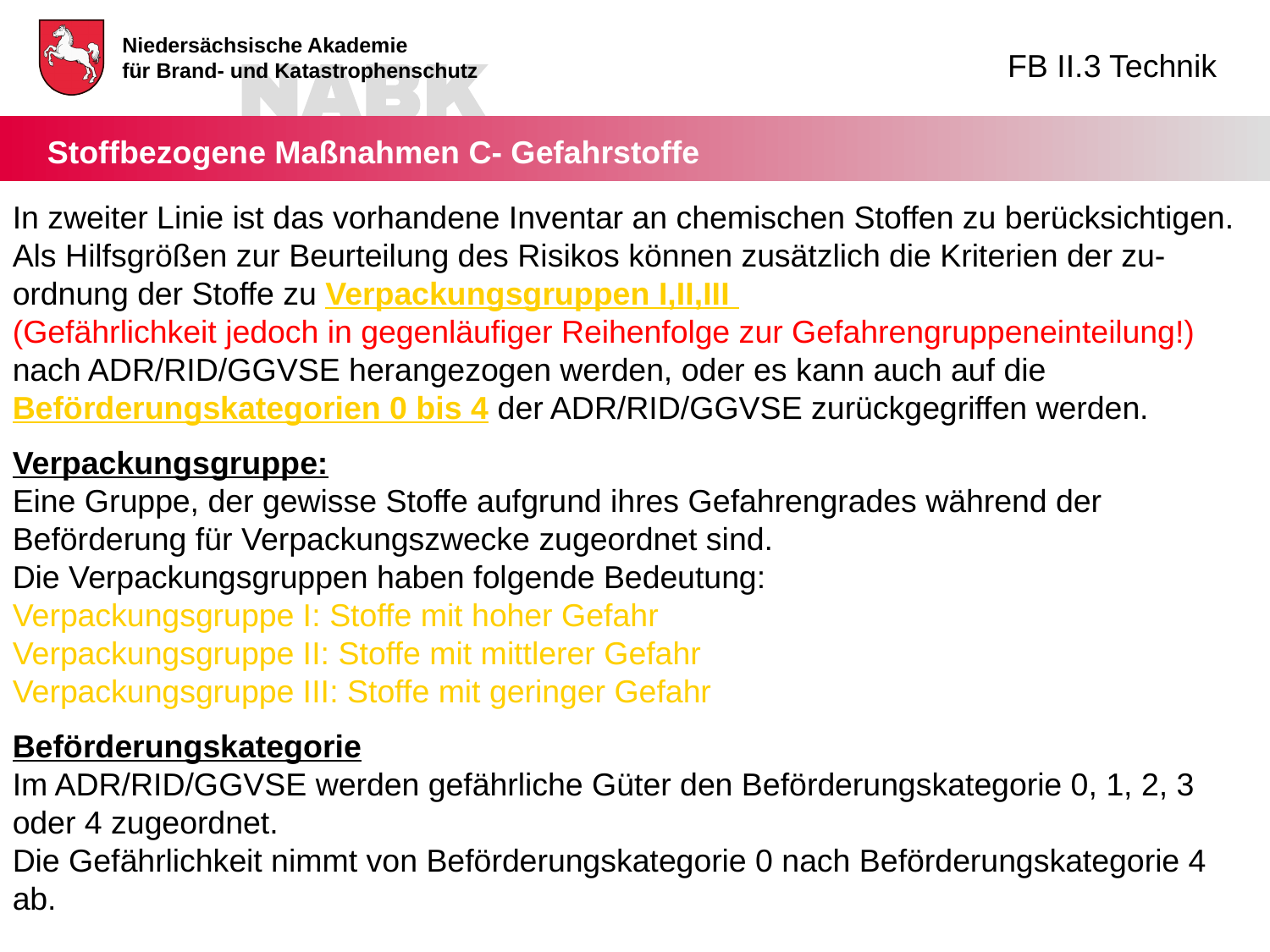

In zweiter Linie ist das vorhandene Inventar an chemischen Stoffen zu berücksichtigen. Als Hilfsgrößen zur Beurteilung des Risikos können zusätzlich die Kriterien der zu-
ordnung der Stoffe zu Verpackungsgruppen I,II,III
(Gefährlichkeit jedoch in gegenläufiger Reihenfolge zur Gefahrengruppeneinteilung!) nach ADR/RID/GGVSE herangezogen werden, oder es kann auch auf die
Beförderungskategorien 0 bis 4 der ADR/RID/GGVSE zurückgegriffen werden.

Verpackungsgruppe:
Eine Gruppe, der gewisse Stoffe aufgrund ihres Gefahrengrades während der
Beförderung für Verpackungszwecke zugeordnet sind.
Die Verpackungsgruppen haben folgende Bedeutung:
Verpackungsgruppe I: Stoffe mit hoher Gefahr
Verpackungsgruppe II: Stoffe mit mittlerer Gefahr
Verpackungsgruppe III: Stoffe mit geringer Gefahr

Beförderungskategorie
Im ADR/RID/GGVSE werden gefährliche Güter den Beförderungskategorie 0, 1, 2, 3
oder 4 zugeordnet.
Die Gefährlichkeit nimmt von Beförderungskategorie 0 nach Beförderungskategorie 4 ab.